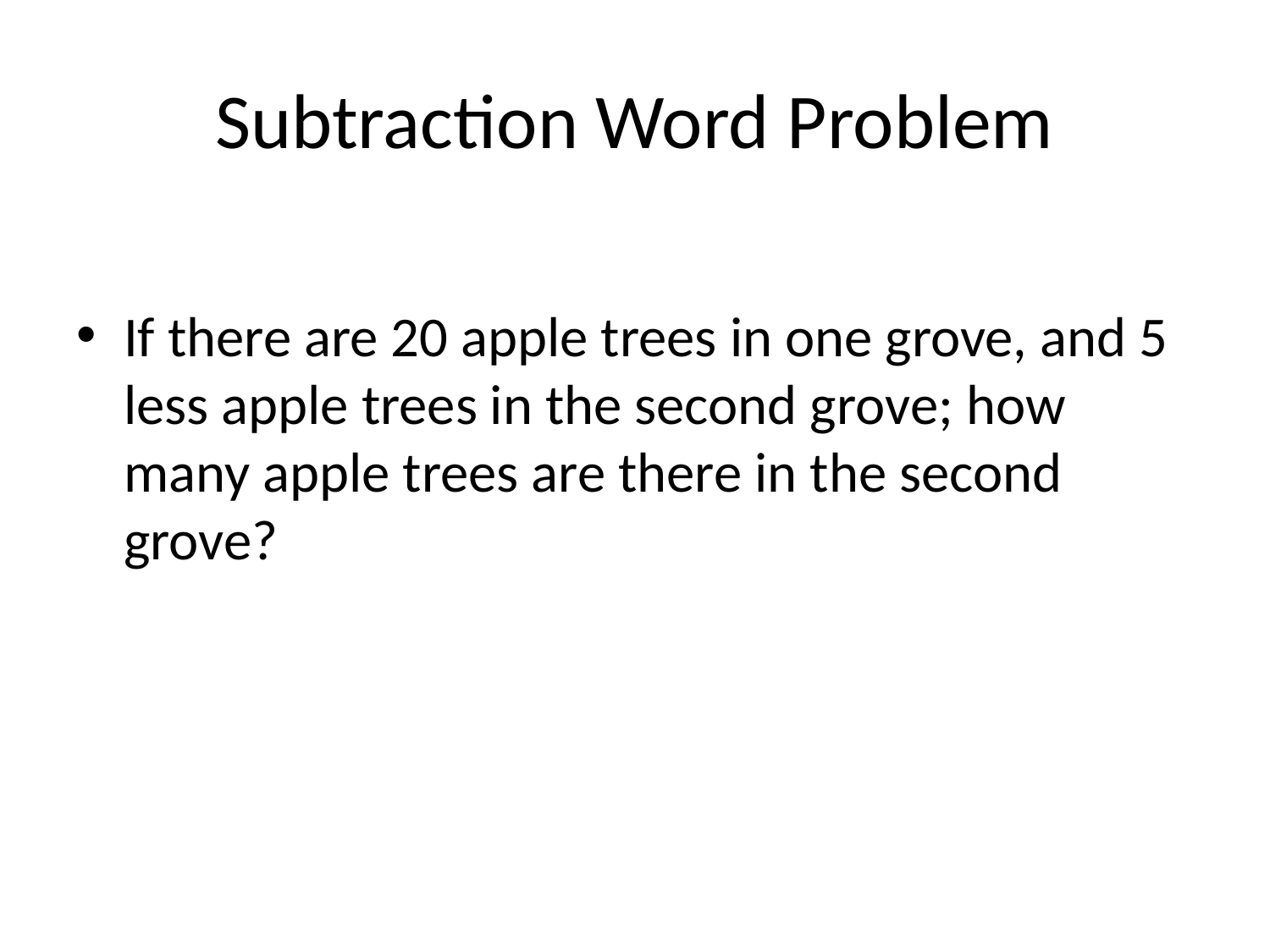

# Subtraction Word Problem
If there are 20 apple trees in one grove, and 5 less apple trees in the second grove; how many apple trees are there in the second grove?